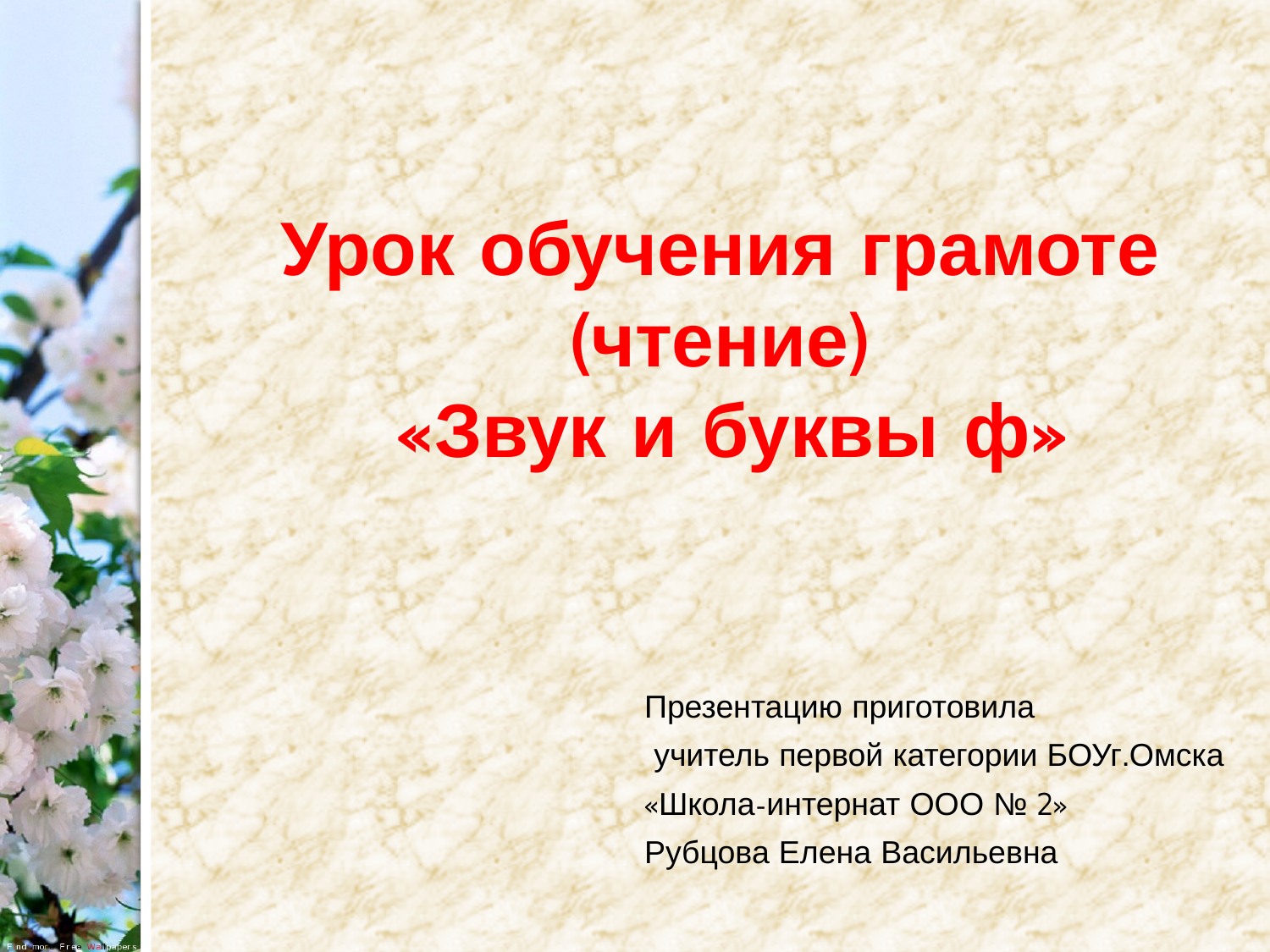

# Урок обучения грамоте (чтение) «Звук и буквы ф»
Презентацию приготовила
 учитель первой категории БОУг.Омска
«Школа-интернат ООО № 2»
Рубцова Елена Васильевна